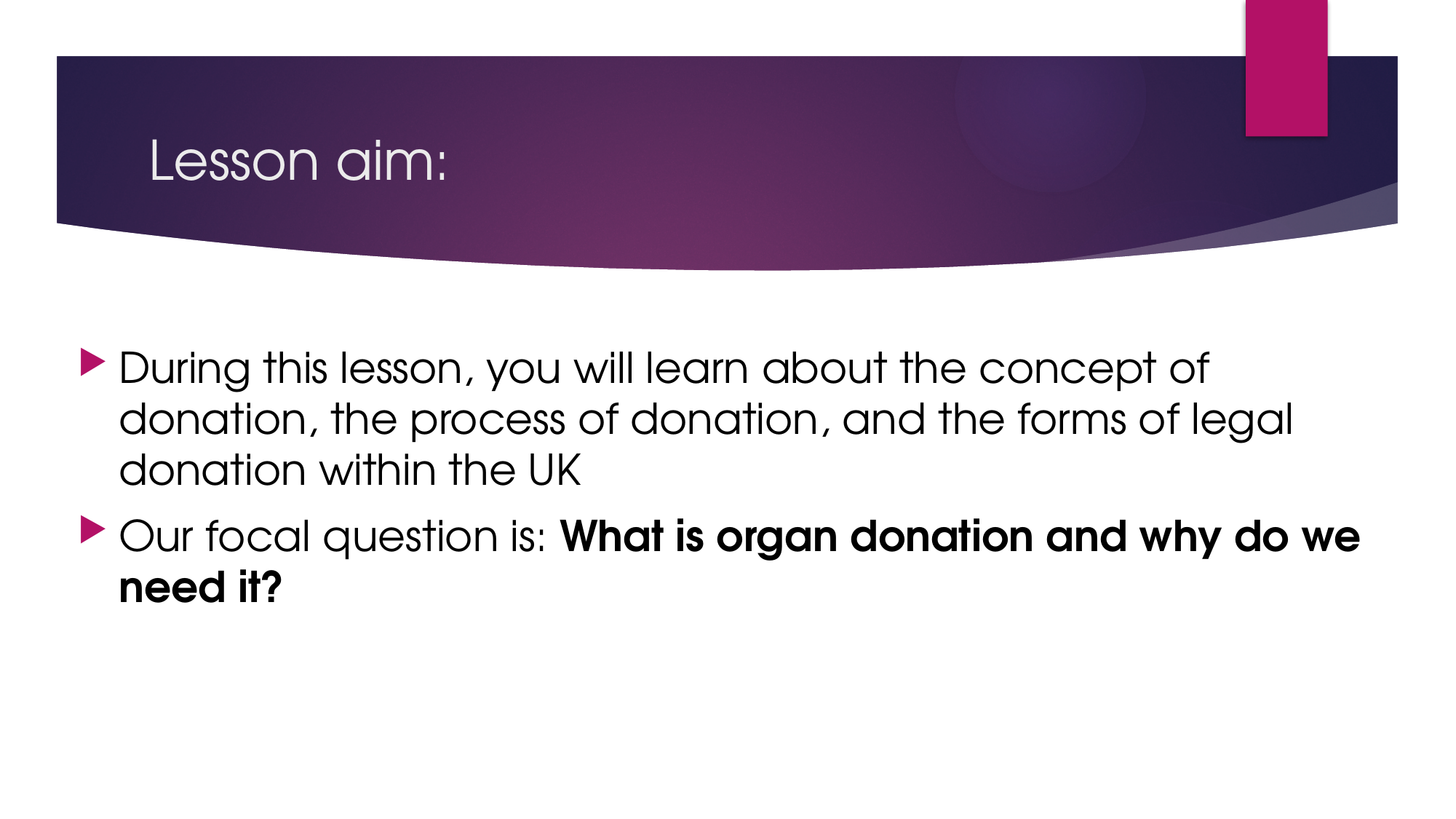

# Lesson aim:

During this lesson, you will learn about the concept of donation, the process of donation, and the forms of legal donation within the UK
Our focal question is: What is organ donation and why do we need it?